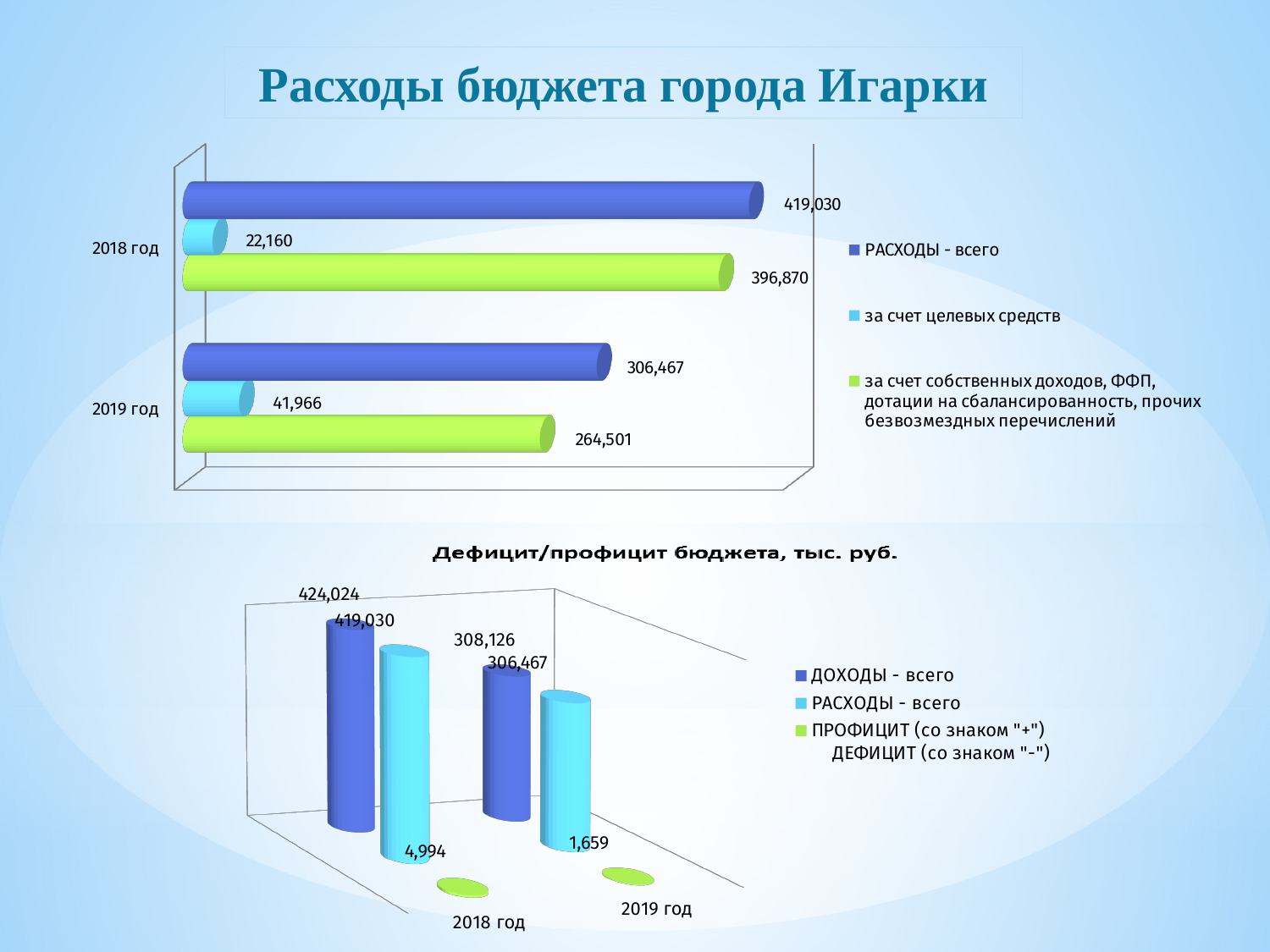

Расходы бюджета города Игарки

[unsupported chart]

[unsupported chart]